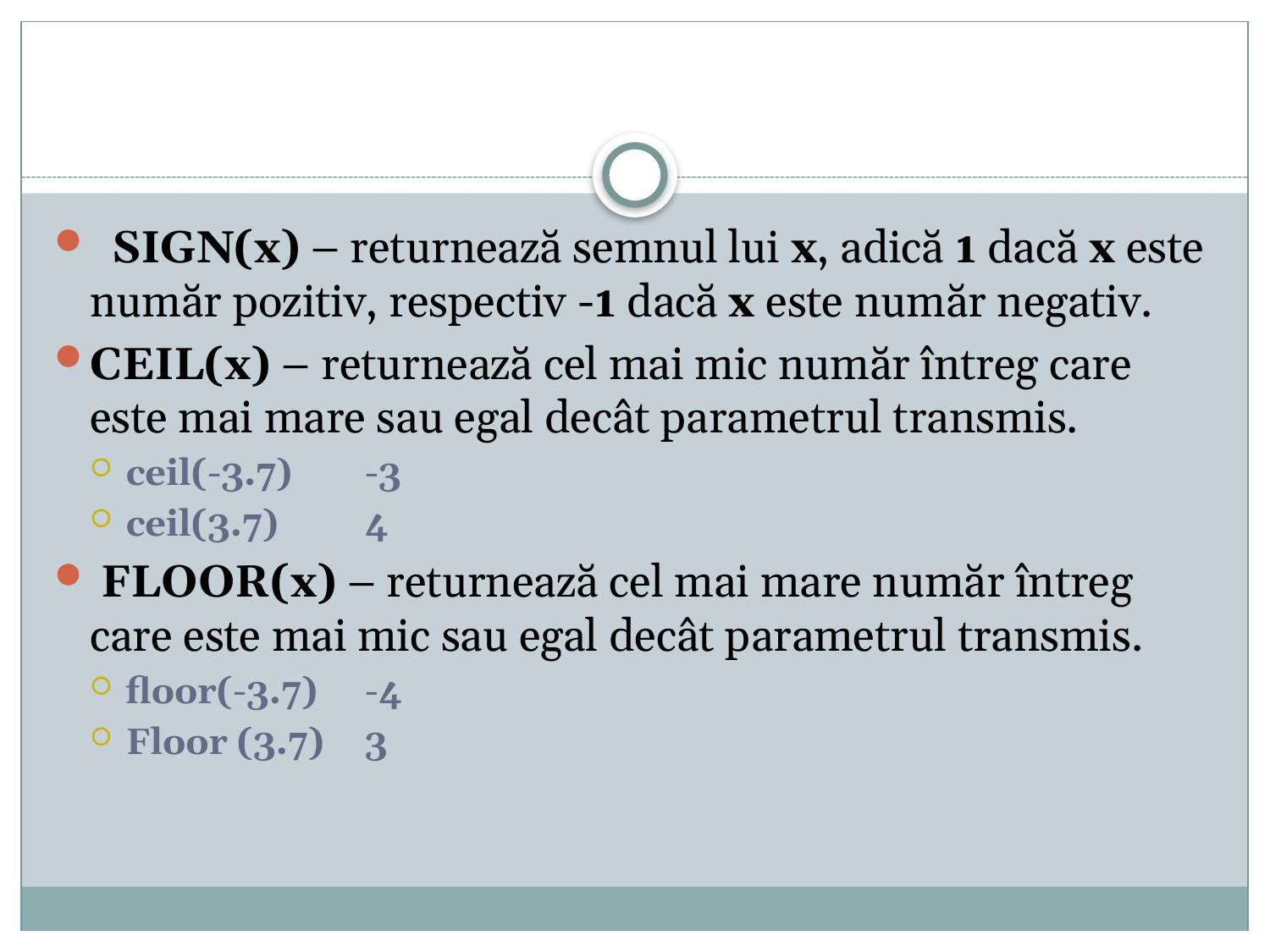

#
  SIGN(x) – returnează semnul lui x, adică 1 dacă x este număr pozitiv, respectiv -1 dacă x este număr negativ.
CEIL(x) – returnează cel mai mic număr întreg care este mai mare sau egal decât parametrul transmis.
ceil(-3.7)  	-3
ceil(3.7)		4
 FLOOR(x) – returnează cel mai mare număr întreg care este mai mic sau egal decât parametrul transmis.
floor(-3.7)	-4
Floor (3.7) 	3